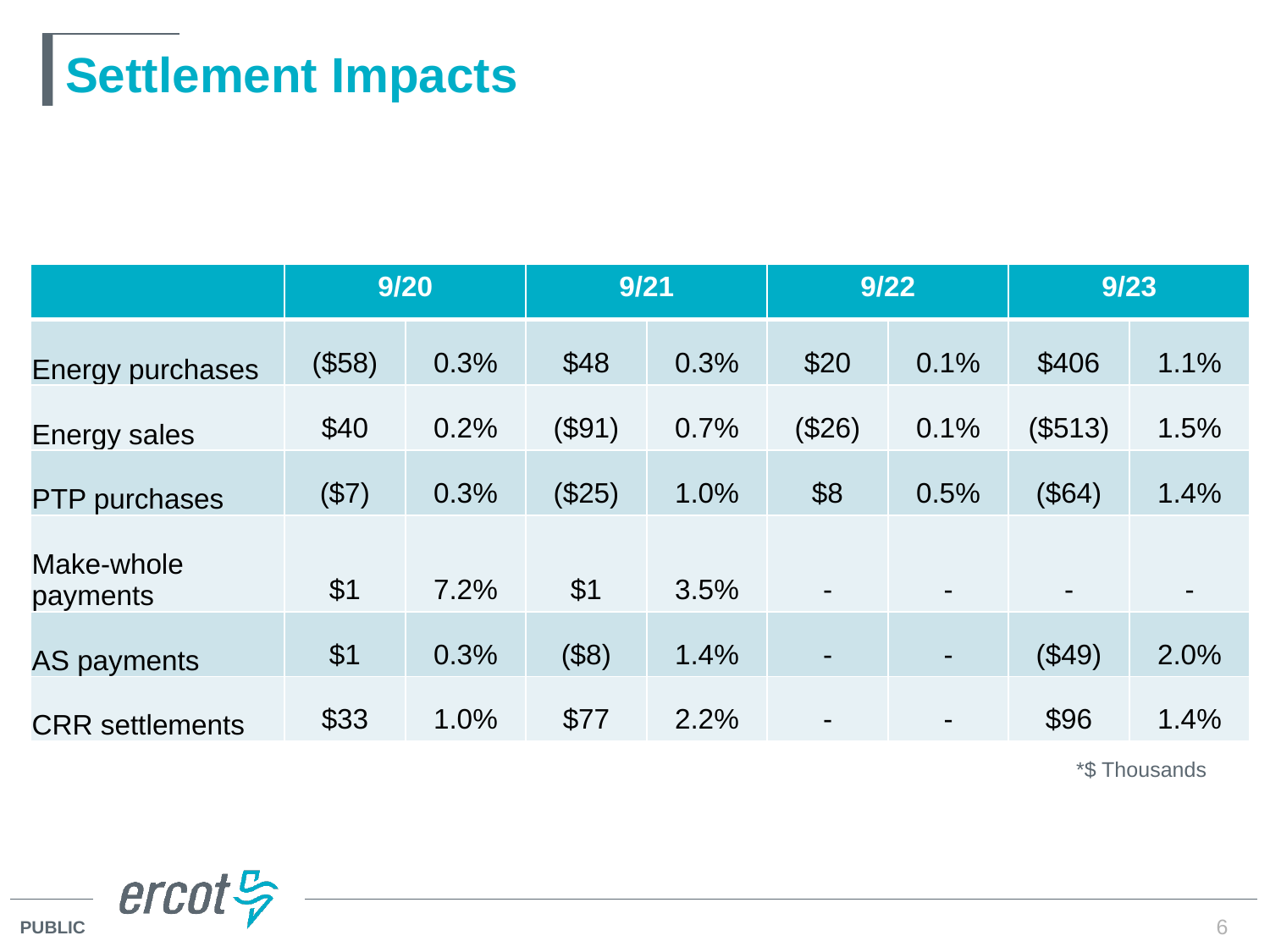

# Settlement Impacts
|  | 9/20 |  | 9/21 |  | 9/22 |  | 9/23 |  |
| --- | --- | --- | --- | --- | --- | --- | --- | --- |
| Energy purchases | ($58) | 0.3% | $48 | 0.3% | $20 | 0.1% | $406 | 1.1% |
| Energy sales | $40 | 0.2% | ($91) | 0.7% | ($26) | 0.1% | ($513) | 1.5% |
| PTP purchases | ($7) | 0.3% | ($25) | 1.0% | $8 | 0.5% | ($64) | 1.4% |
| Make-whole payments | $1 | 7.2% | $1 | 3.5% | - | - | - | - |
| AS payments | $1 | 0.3% | ($8) | 1.4% | - | - | ($49) | 2.0% |
| CRR settlements | $33 | 1.0% | $77 | 2.2% | - | - | $96 | 1.4% |
*$ Thousands
6